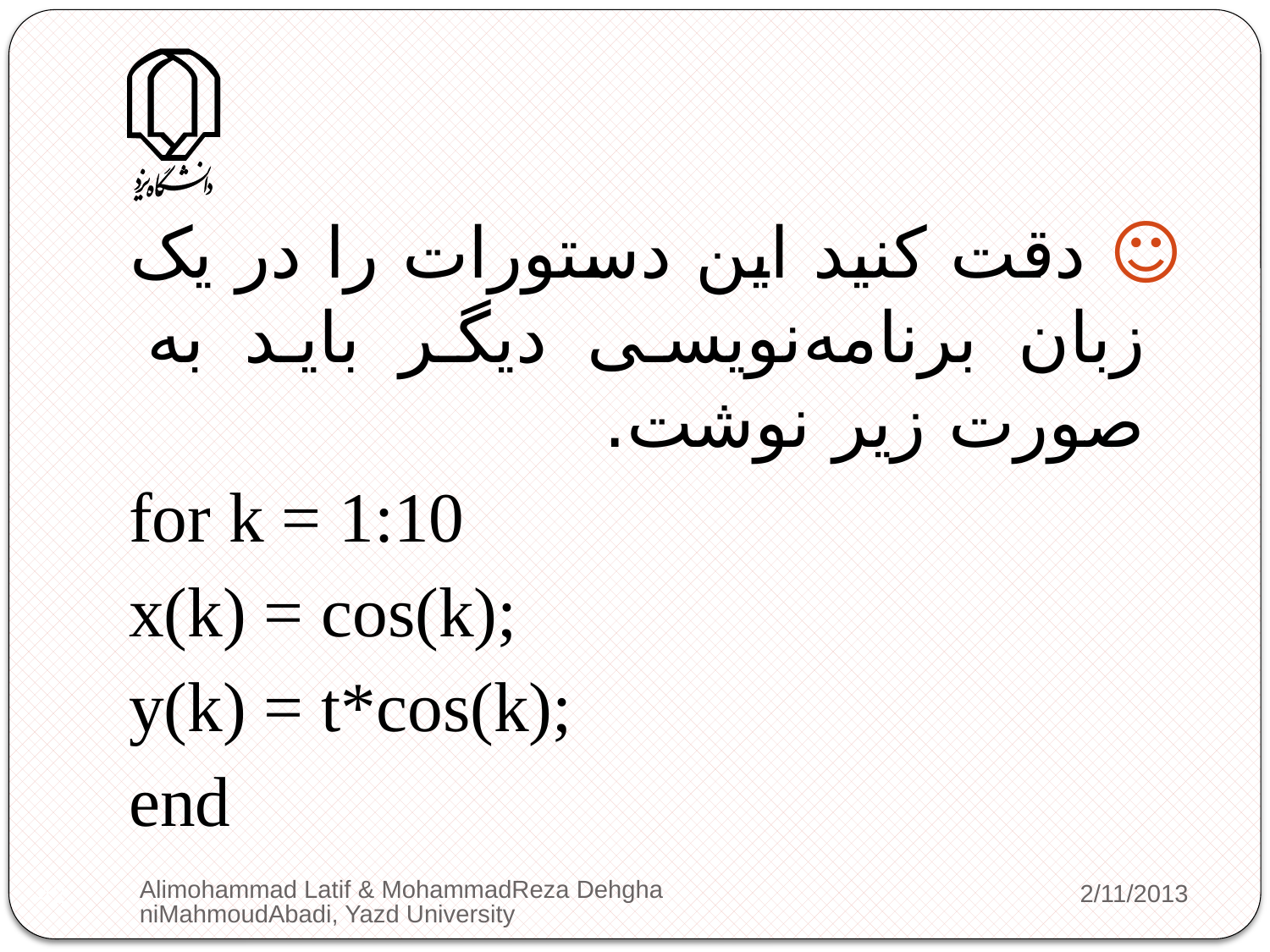

☺ دقت کنید این دستورات را در یک زبان برنامه‌نویسی دیگر باید به صورت زیر نوشت.
for k = 1:10
x(k) = cos(k);
y(k) = t*cos(k);
end
Alimohammad Latif & MohammadReza DehghaniMahmoudAbadi, Yazd University
2/11/2013
42